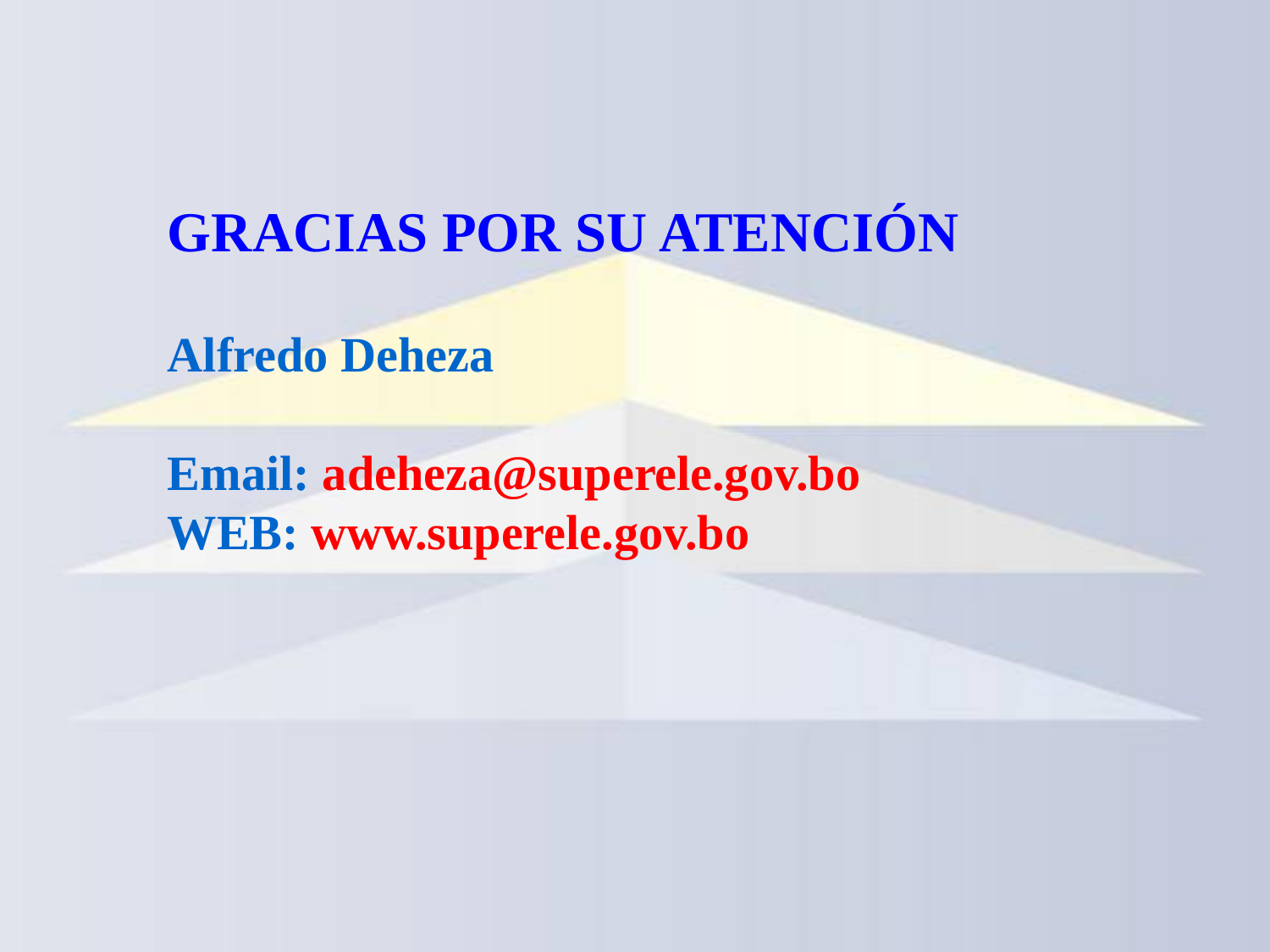

GRACIAS POR SU ATENCIÓN

Alfredo Deheza

Email: adeheza@superele.gov.bo
WEB: www.superele.gov.bo